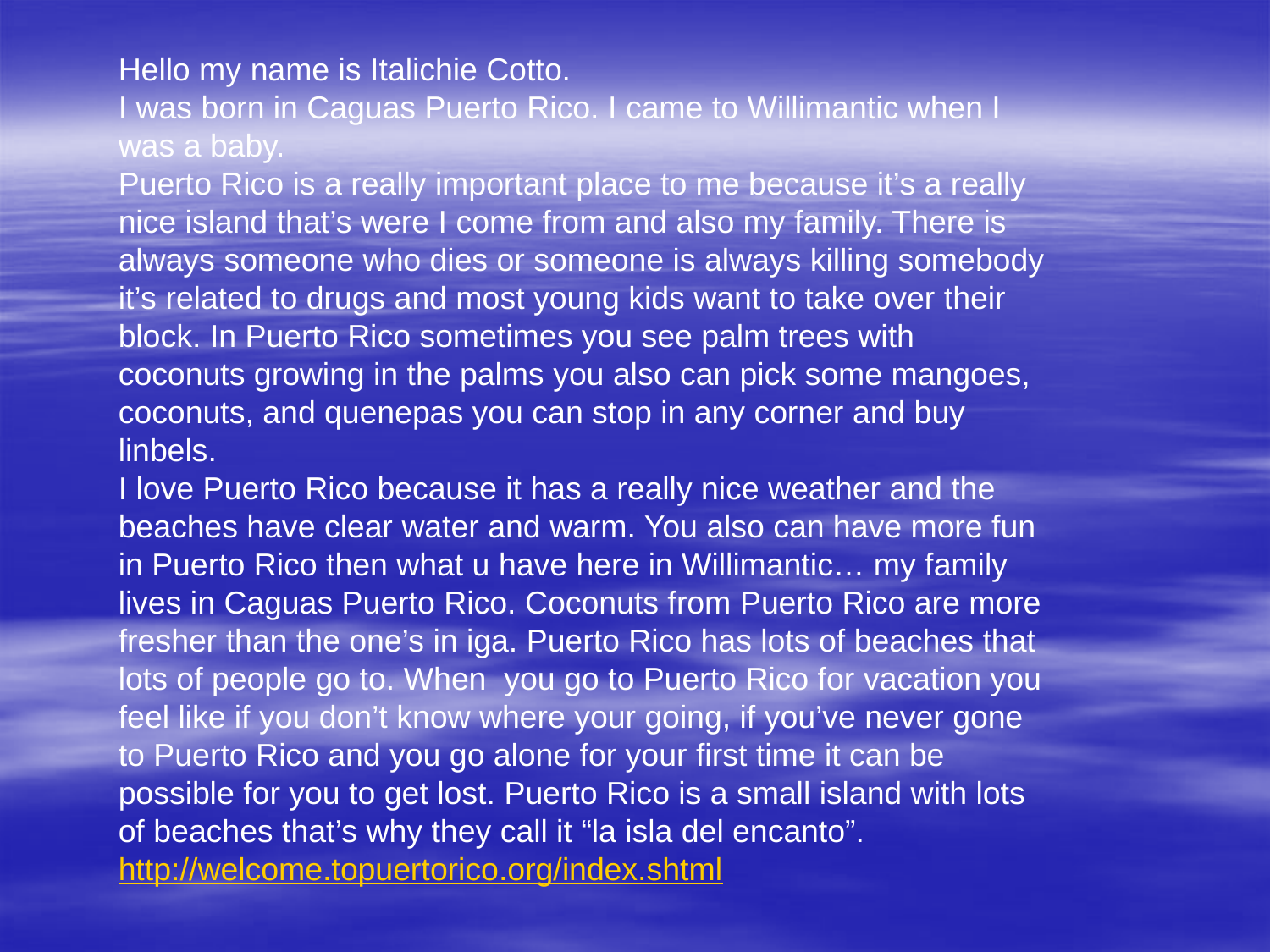

Hello my name is Italichie Cotto.
I was born in Caguas Puerto Rico. I came to Willimantic when I was a baby.
Puerto Rico is a really important place to me because it’s a really nice island that’s were I come from and also my family. There is always someone who dies or someone is always killing somebody it’s related to drugs and most young kids want to take over their block. In Puerto Rico sometimes you see palm trees with coconuts growing in the palms you also can pick some mangoes, coconuts, and quenepas you can stop in any corner and buy linbels.
I love Puerto Rico because it has a really nice weather and the beaches have clear water and warm. You also can have more fun in Puerto Rico then what u have here in Willimantic… my family lives in Caguas Puerto Rico. Coconuts from Puerto Rico are more fresher than the one’s in iga. Puerto Rico has lots of beaches that lots of people go to. When  you go to Puerto Rico for vacation you feel like if you don’t know where your going, if you’ve never gone to Puerto Rico and you go alone for your first time it can be possible for you to get lost. Puerto Rico is a small island with lots of beaches that’s why they call it “la isla del encanto”.
http://welcome.topuertorico.org/index.shtml